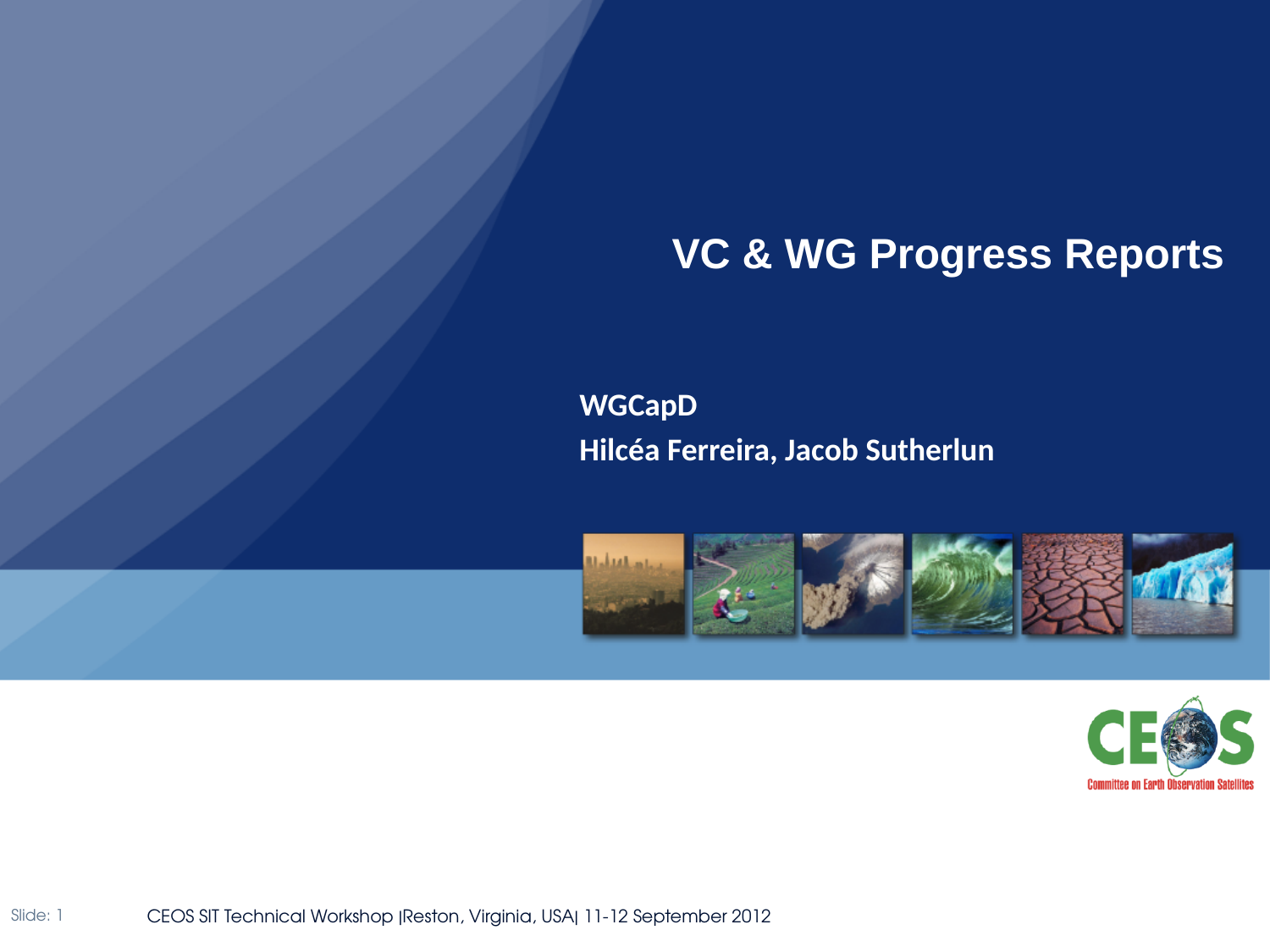

# VC & WG Progress Reports
WGCapD
Hilcéa Ferreira, Jacob Sutherlun